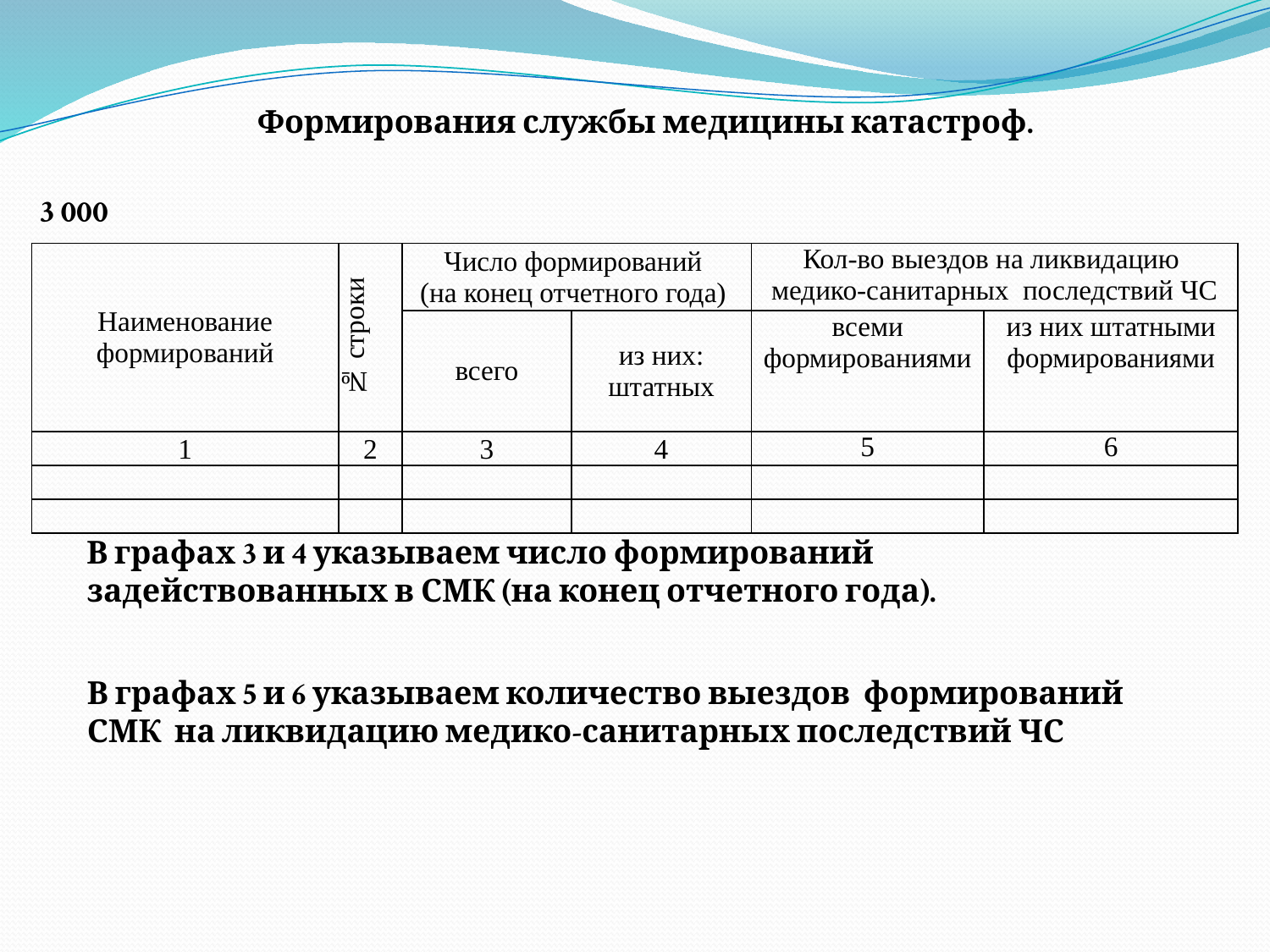

Формирования службы медицины катастроф.
3 000
| Наименование формирований | № строки | Число формирований (на конец отчетного года) |  | Кол-во выездов на ликвидацию медико-санитарных последствий ЧС |  |
| --- | --- | --- | --- | --- | --- |
|  |  | всего | из них: штатных | всеми формированиями | из них штатными формированиями |
| 1 | 2 | 3 | 4 | 5 | 6 |
|  |  |  |  |  |  |
|  |  |  |  |  |  |
В графах 3 и 4 указываем число формирований задействованных в СМК (на конец отчетного года).
В графах 5 и 6 указываем количество выездов  формирований СМК  на ликвидацию медико-санитарных последствий ЧС